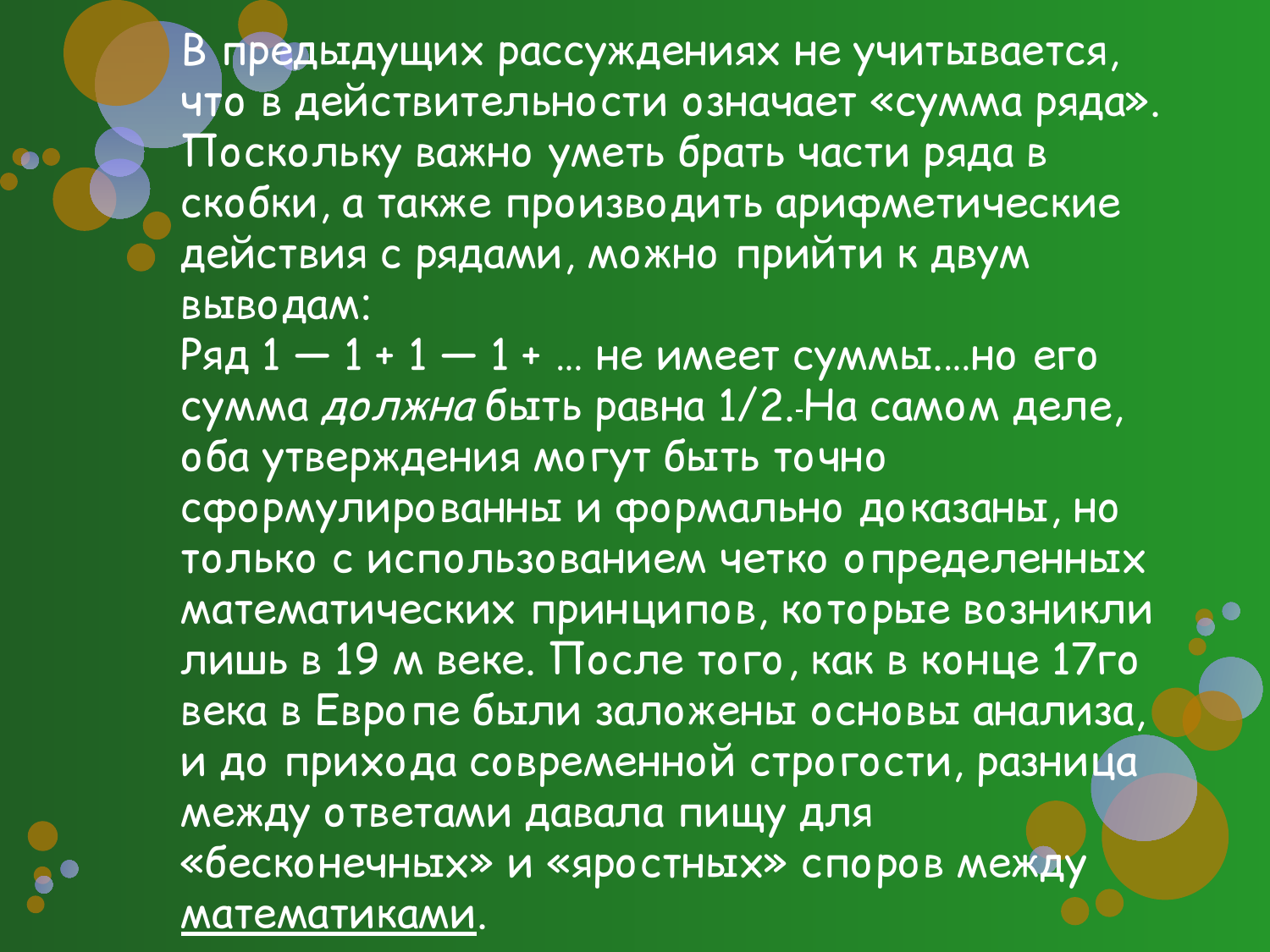

В предыдущих рассуждениях не учитывается, что в действительности означает «сумма ряда». Поскольку важно уметь брать части ряда в скобки, а также производить арифметические действия с рядами, можно прийти к двум выводам:
Ряд 1 — 1 + 1 — 1 + … не имеет суммы.…но его сумма должна быть равна 1/2. На самом деле, оба утверждения могут быть точно сформулированны и формально доказаны, но только с использованием четко определенных математических принципов, которые возникли лишь в 19 м веке. После того, как в конце 17го века в Европе были заложены основы анализа, и до прихода современной строгости, разница между ответами давала пищу для «бесконечных» и «яростных» споров между математиками.